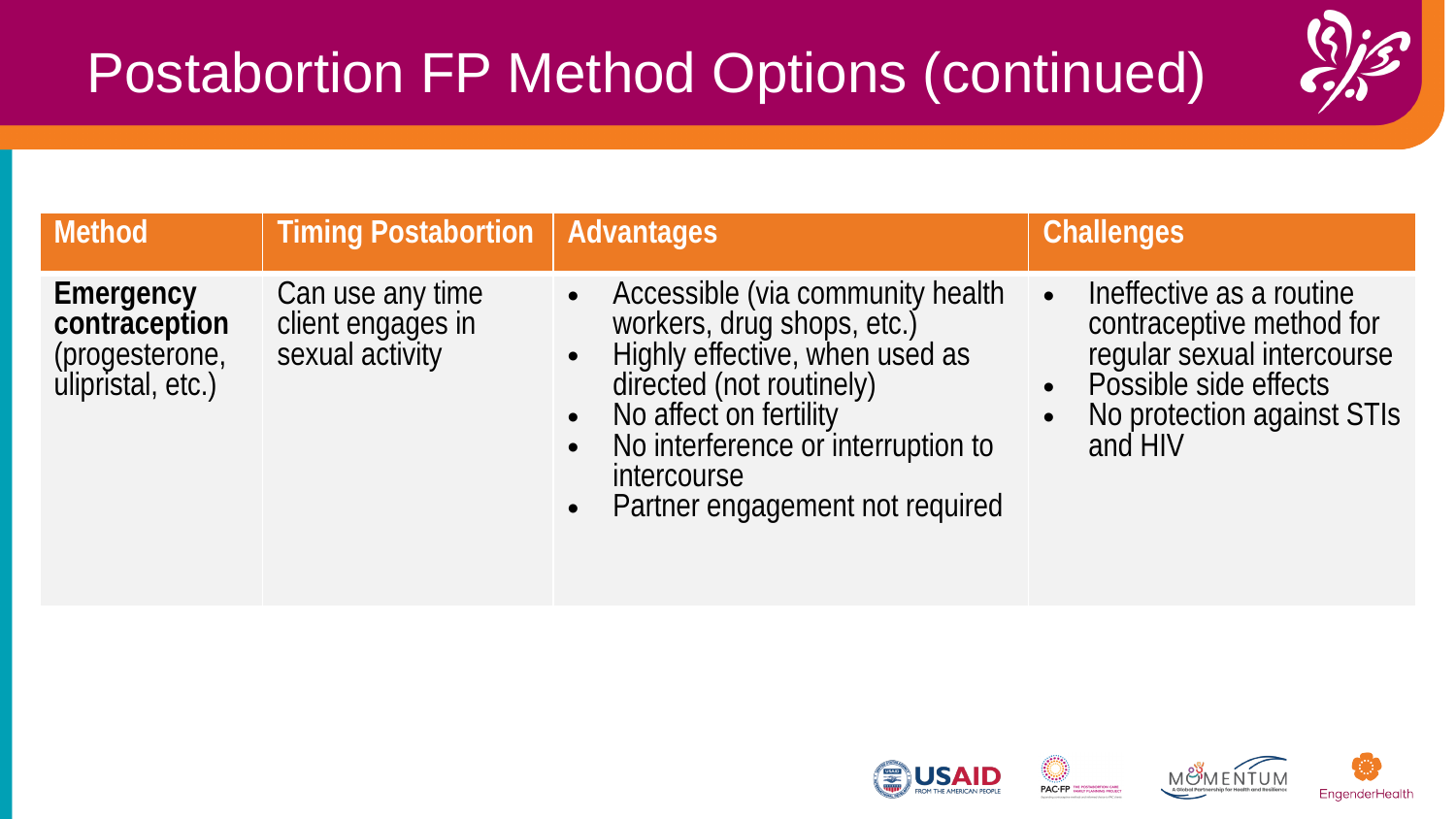

Postabortion FP Method Options (continued)
| Method | Timing Postabortion | Advantages | Challenges |
| --- | --- | --- | --- |
| Emergency contraception (progesterone, ulipristal, etc.) | Can use any time client engages in sexual activity | Accessible (via community health workers, drug shops, etc.) Highly effective, when used as directed (not routinely) No affect on fertility No interference or interruption to intercourse Partner engagement not required | Ineffective as a routine contraceptive method for regular sexual intercourse Possible side effects No protection against STIs and HIV |